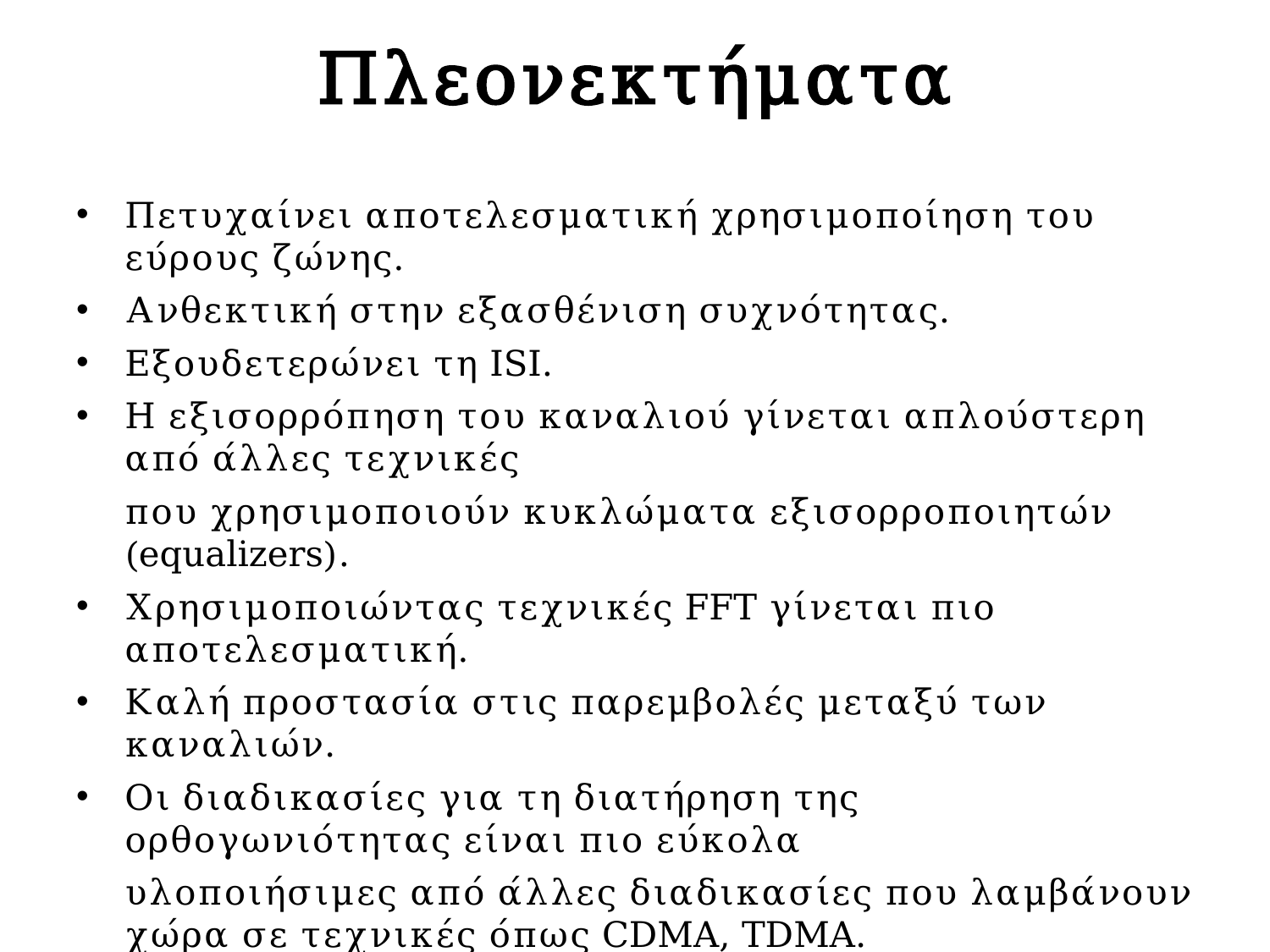

# Πλεονεκτήματα
Πετυχαίνει αποτελεσματική χρησιμοποίηση του εύρους ζώνης.
Ανθεκτική στην εξασθένιση συχνότητας.
Εξουδετερώνει τη ISI.
Η εξισορρόπηση του καναλιού γίνεται απλούστερη από άλλες τεχνικές
	που χρησιμοποιούν κυκλώματα εξισορροποιητών (equalizers).
Χρησιμοποιώντας τεχνικές FFT γίνεται πιο αποτελεσματική.
Καλή προστασία στις παρεμβολές μεταξύ των καναλιών.
Οι διαδικασίες για τη διατήρηση της ορθογωνιότητας είναι πιο εύκολα
	υλοποιήσιμες από άλλες διαδικασίες που λαμβάνουν χώρα σε τεχνικές όπως CDMA, TDMA.
Εφαρμογή σε υψηλές απαιτήσεις για ταχύτητα με αρκετά χαμηλό κόστος συντήρησης και λειτουργίας.